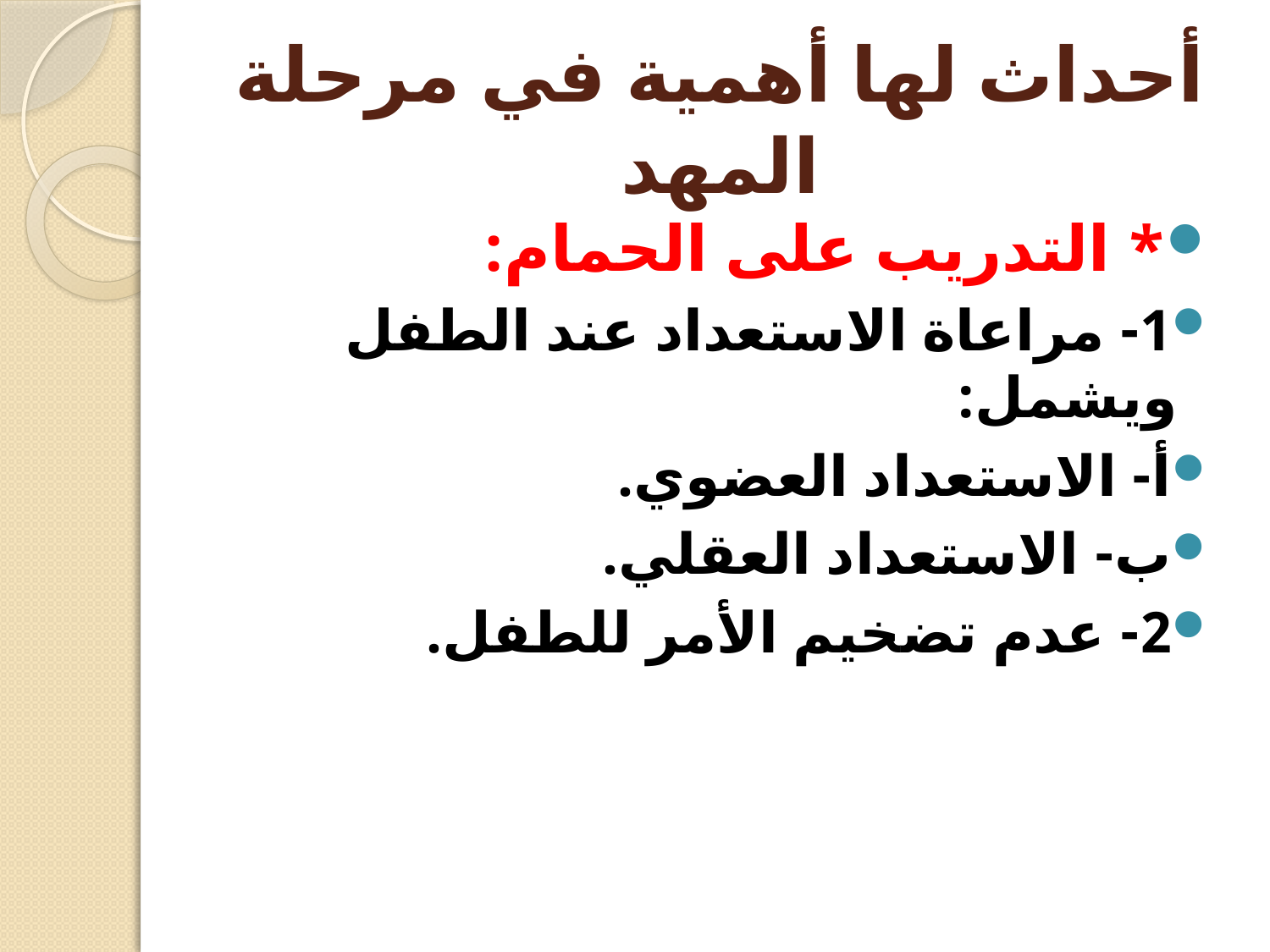

# أحداث لها أهمية في مرحلة المهد
* التدريب على الحمام:
1- مراعاة الاستعداد عند الطفل ويشمل:
أ- الاستعداد العضوي.
ب- الاستعداد العقلي.
2- عدم تضخيم الأمر للطفل.